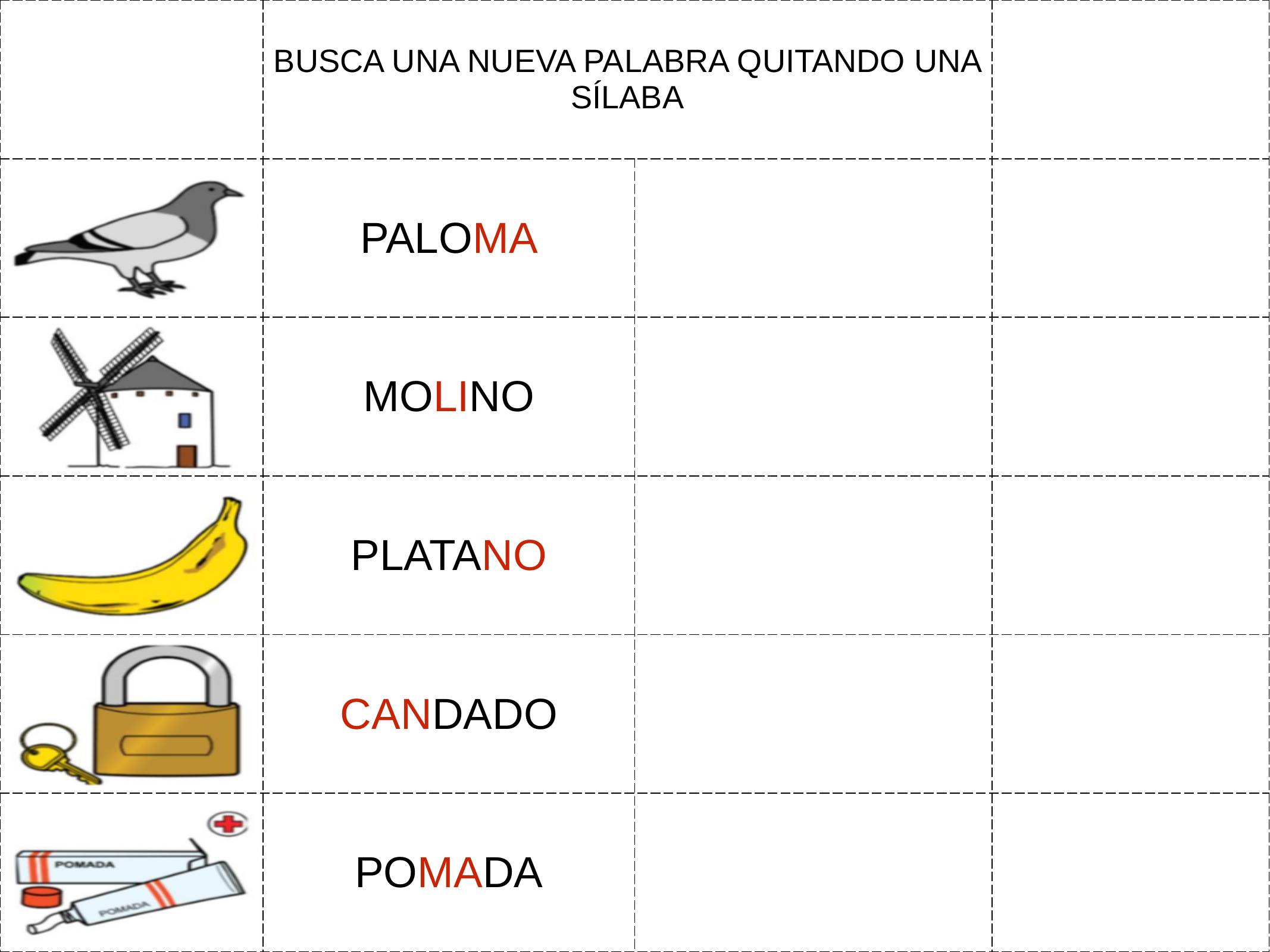

|  | BUSCA UNA NUEVA PALABRA QUITANDO UNA SÍLABA |  |  |
| --- | --- | --- | --- |
|  | PALOMA |  |  |
|  | MOLINO |  |  |
|  | PLATANO |  |  |
|  | CANDADO |  |  |
|  | POMADA |  |  |